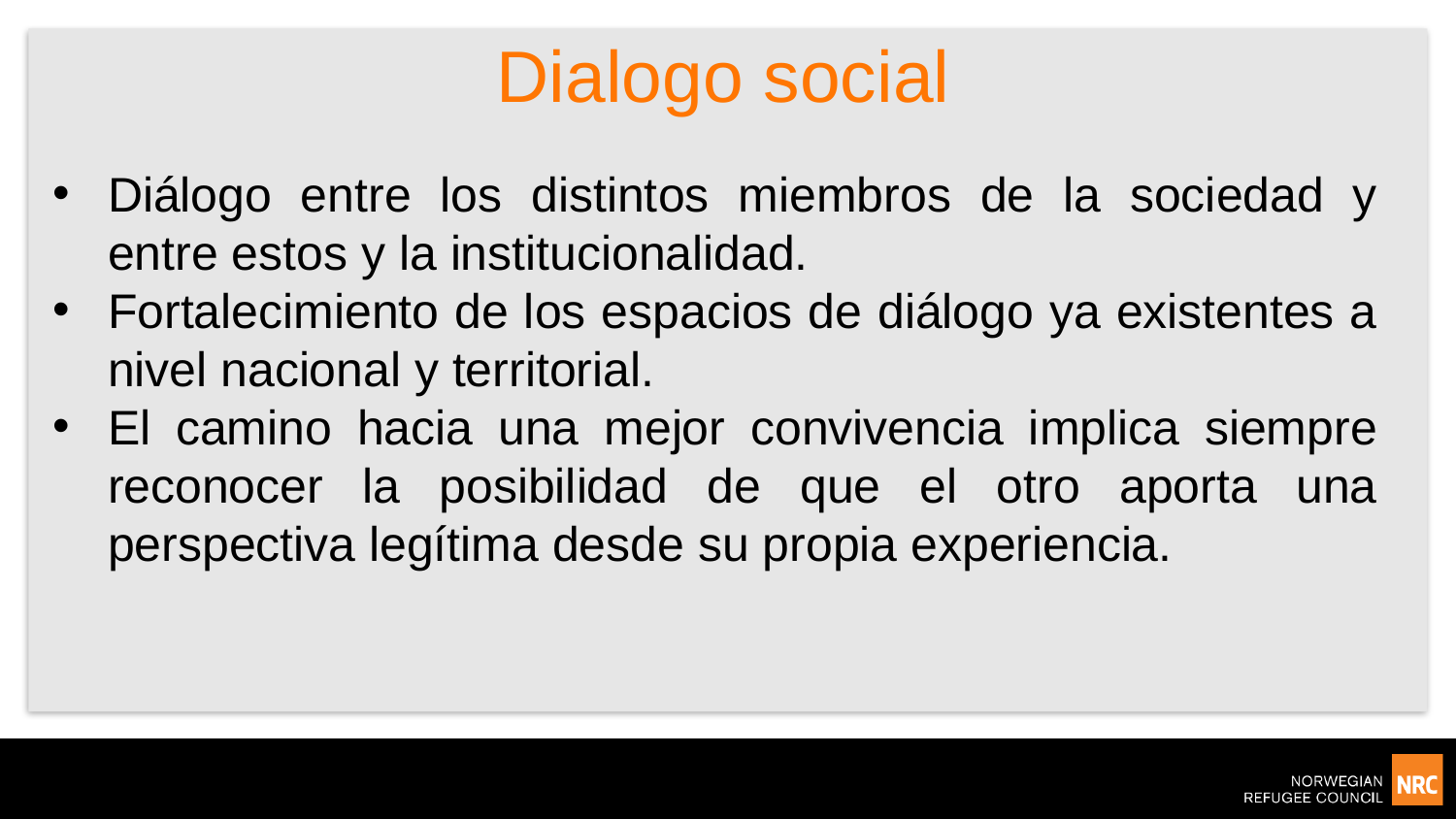

# Dialogo social
Diálogo entre los distintos miembros de la sociedad y entre estos y la institucionalidad.
Fortalecimiento de los espacios de diálogo ya existentes a nivel nacional y territorial.
El camino hacia una mejor convivencia implica siempre reconocer la posibilidad de que el otro aporta una perspectiva legítima desde su propia experiencia.